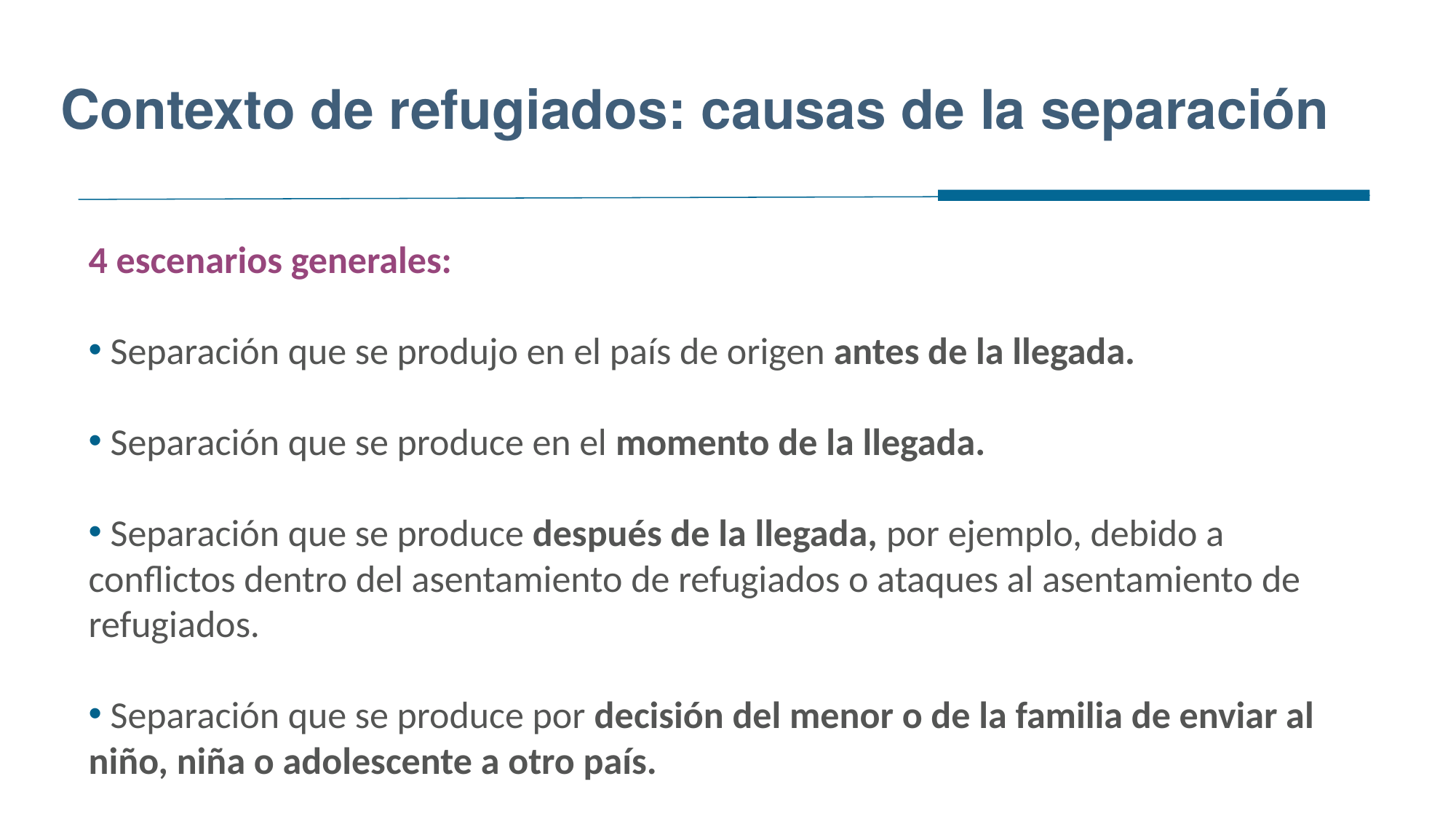

# Contexto de refugiados: causas de la separación
4 escenarios generales:

 Separación que se produjo en el país de origen antes de la llegada.
 Separación que se produce en el momento de la llegada.
 Separación que se produce después de la llegada, por ejemplo, debido a conflictos dentro del asentamiento de refugiados o ataques al asentamiento de refugiados.
 Separación que se produce por decisión del menor o de la familia de enviar al niño, niña o adolescente a otro país.